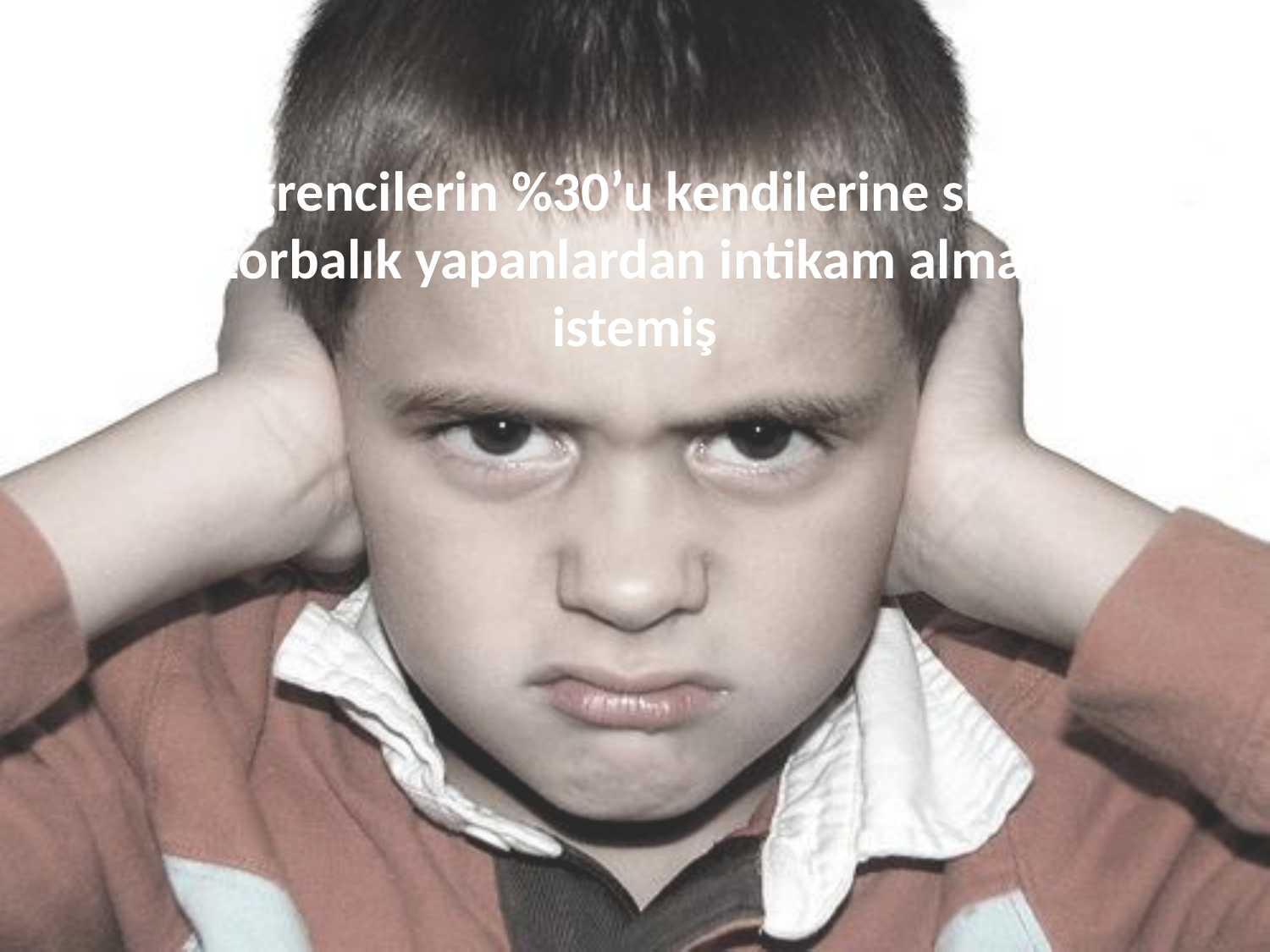

Öğrencilerin %30’u kendilerine siber zorbalık yapanlardan intikam almak istemiş